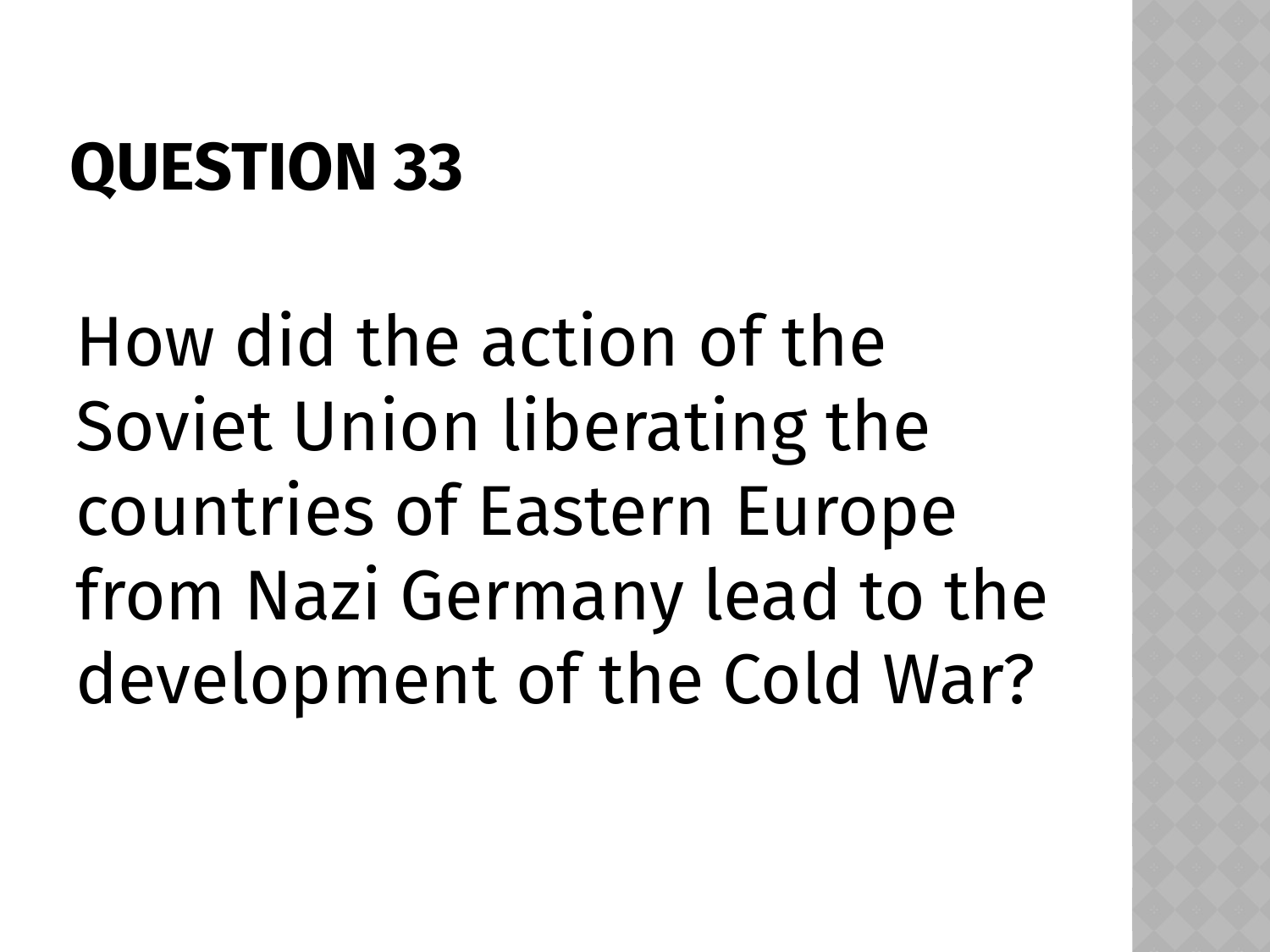

# Question 33

How did the action of the Soviet Union liberating the countries of Eastern Europe from Nazi Germany lead to the development of the Cold War?